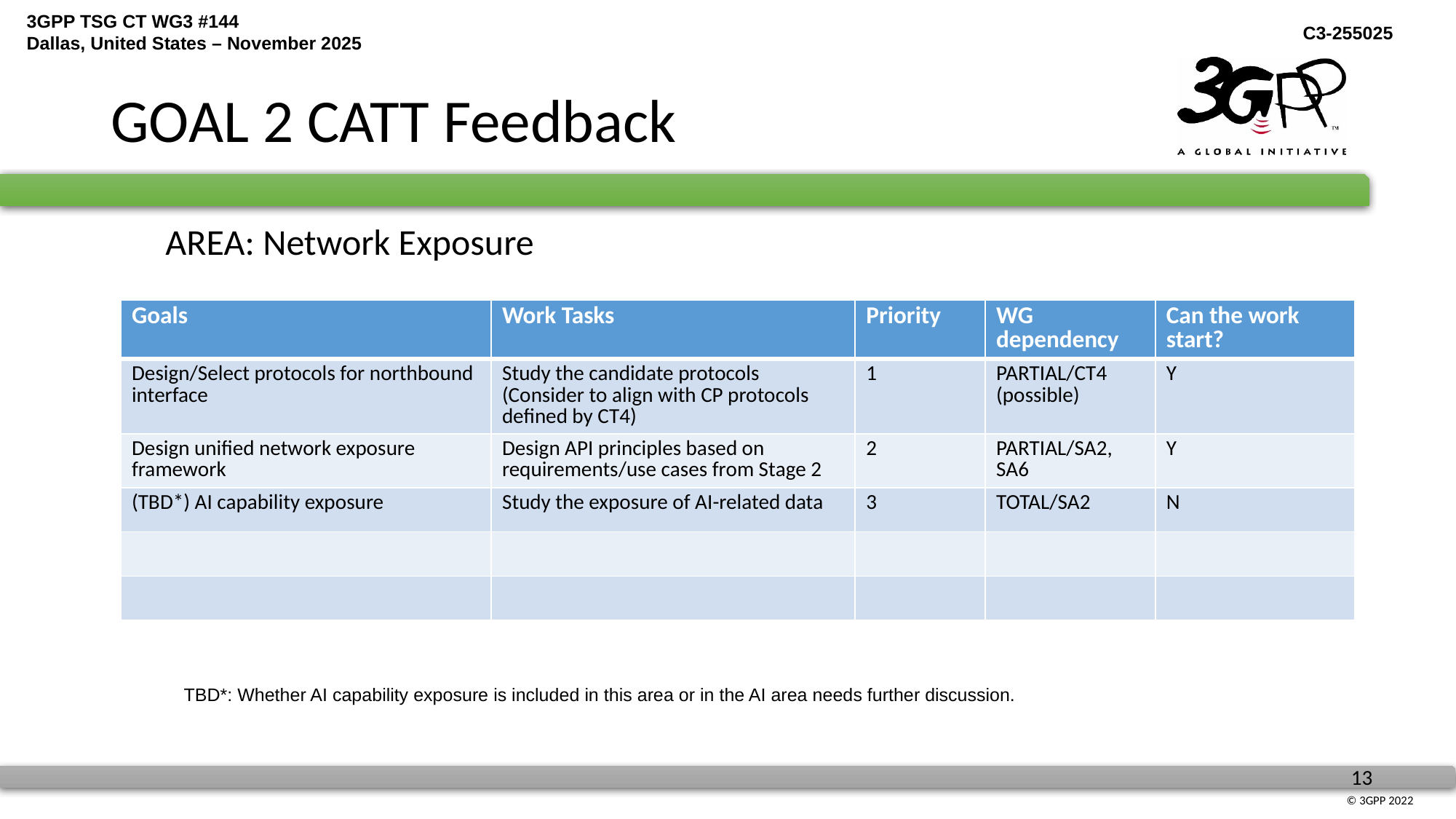

# GOAL 2 CATT Feedback
AREA: Network Exposure

| Goals | Work Tasks | Priority | WG dependency | Can the work start? |
| --- | --- | --- | --- | --- |
| Design/Select protocols for northbound interface | Study the candidate protocols (Consider to align with CP protocols defined by CT4) | 1 | PARTIAL/CT4 (possible) | Y |
| Design unified network exposure framework | Design API principles based on requirements/use cases from Stage 2 | 2 | PARTIAL/SA2, SA6 | Y |
| (TBD\*) AI capability exposure | Study the exposure of AI-related data | 3 | TOTAL/SA2 | N |
|  |  |  |  |  |
|  |  |  |  |  |
TBD*: Whether AI capability exposure is included in this area or in the AI area needs further discussion.